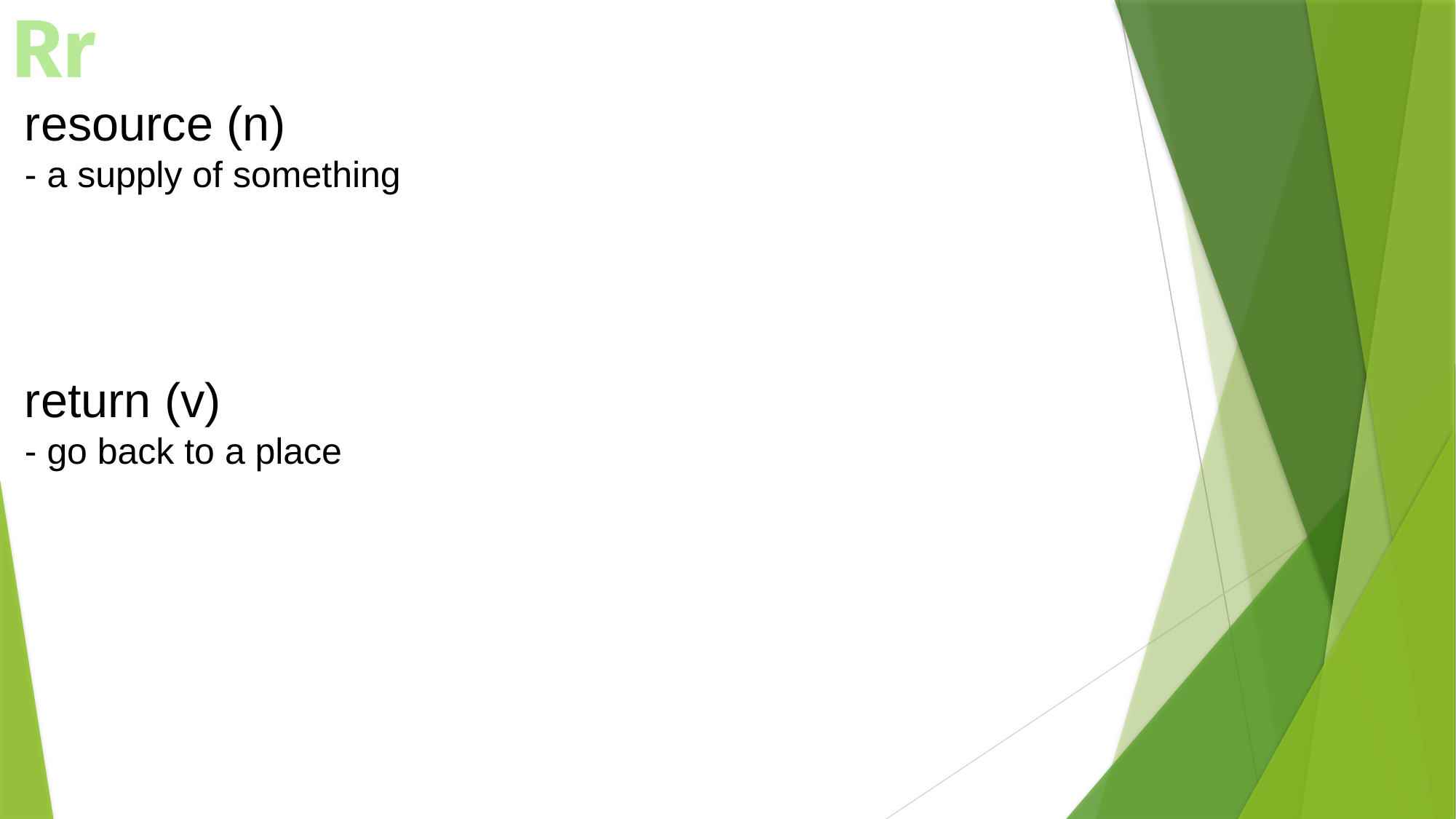

Rr
#
resource (n)
- a supply of something

return (v)
- go back to a place